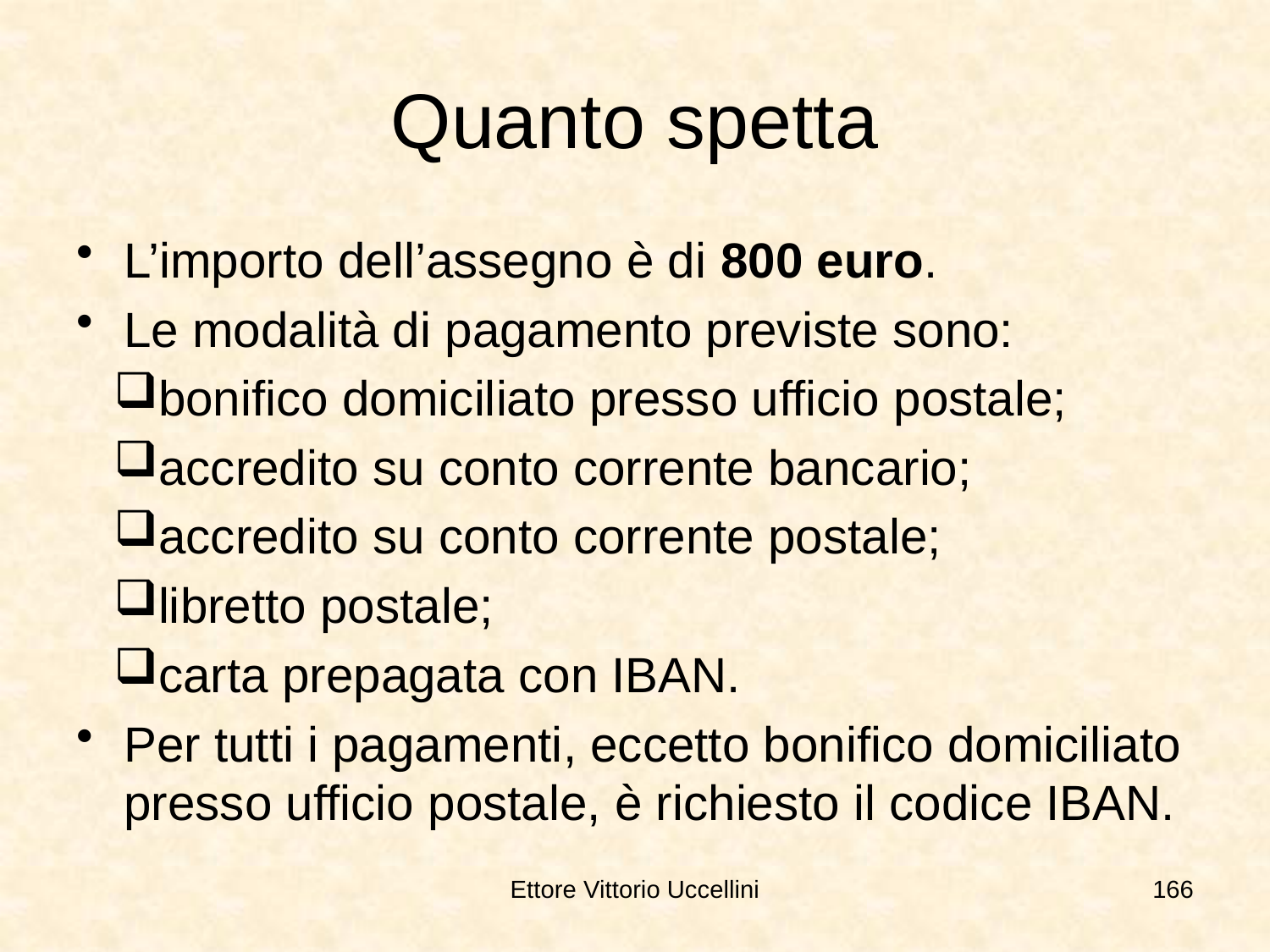

# Quanto spetta
L’importo dell’assegno è di 800 euro.
Le modalità di pagamento previste sono:
bonifico domiciliato presso ufficio postale;
accredito su conto corrente bancario;
accredito su conto corrente postale;
libretto postale;
carta prepagata con IBAN.
Per tutti i pagamenti, eccetto bonifico domiciliato presso ufficio postale, è richiesto il codice IBAN.

Ettore Vittorio Uccellini
166